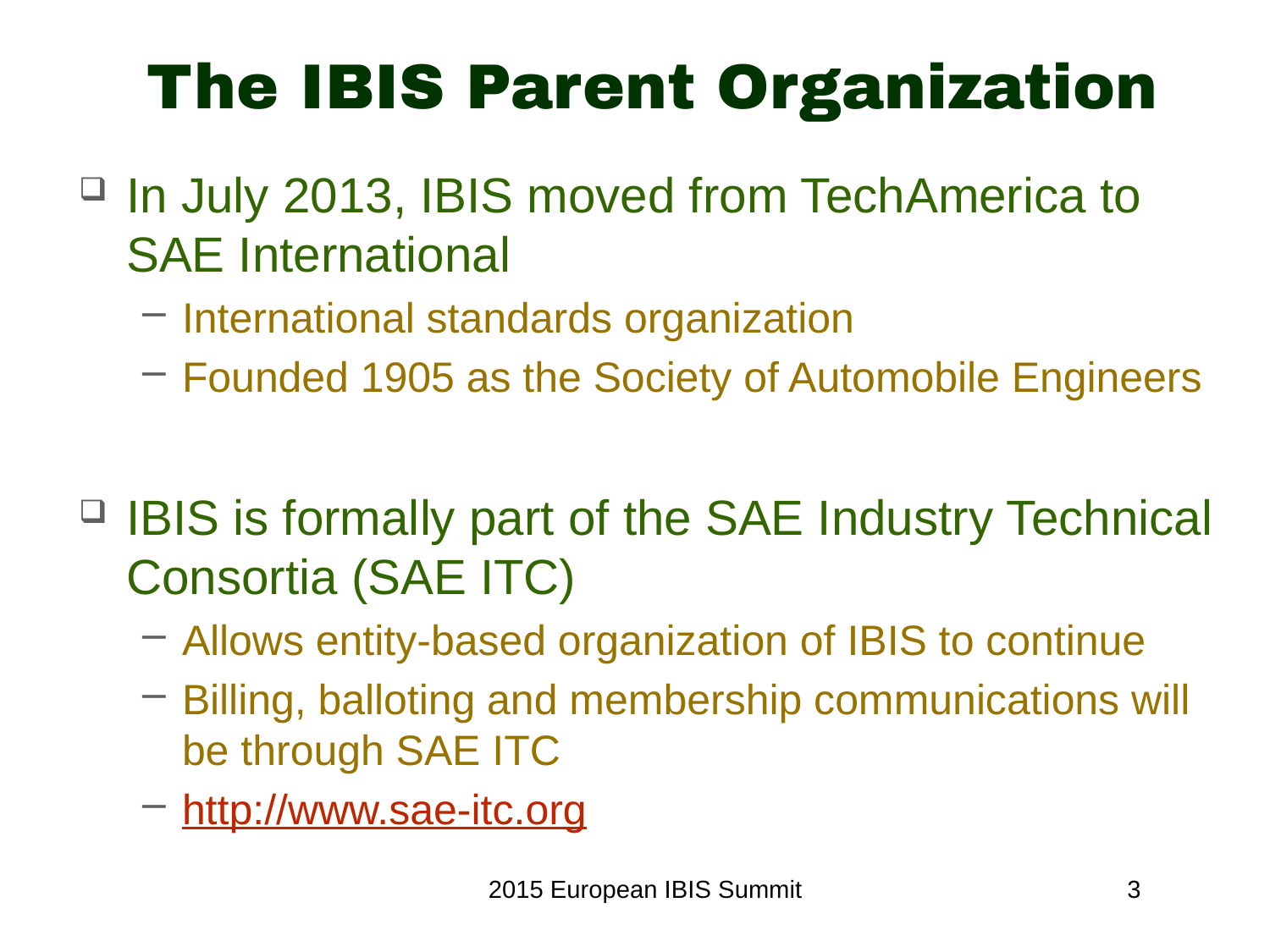

# The IBIS Parent Organization
In July 2013, IBIS moved from TechAmerica to SAE International
International standards organization
Founded 1905 as the Society of Automobile Engineers

IBIS is formally part of the SAE Industry Technical Consortia (SAE ITC)
Allows entity-based organization of IBIS to continue
Billing, balloting and membership communications will be through SAE ITC
http://www.sae-itc.org

2015 European IBIS Summit

3